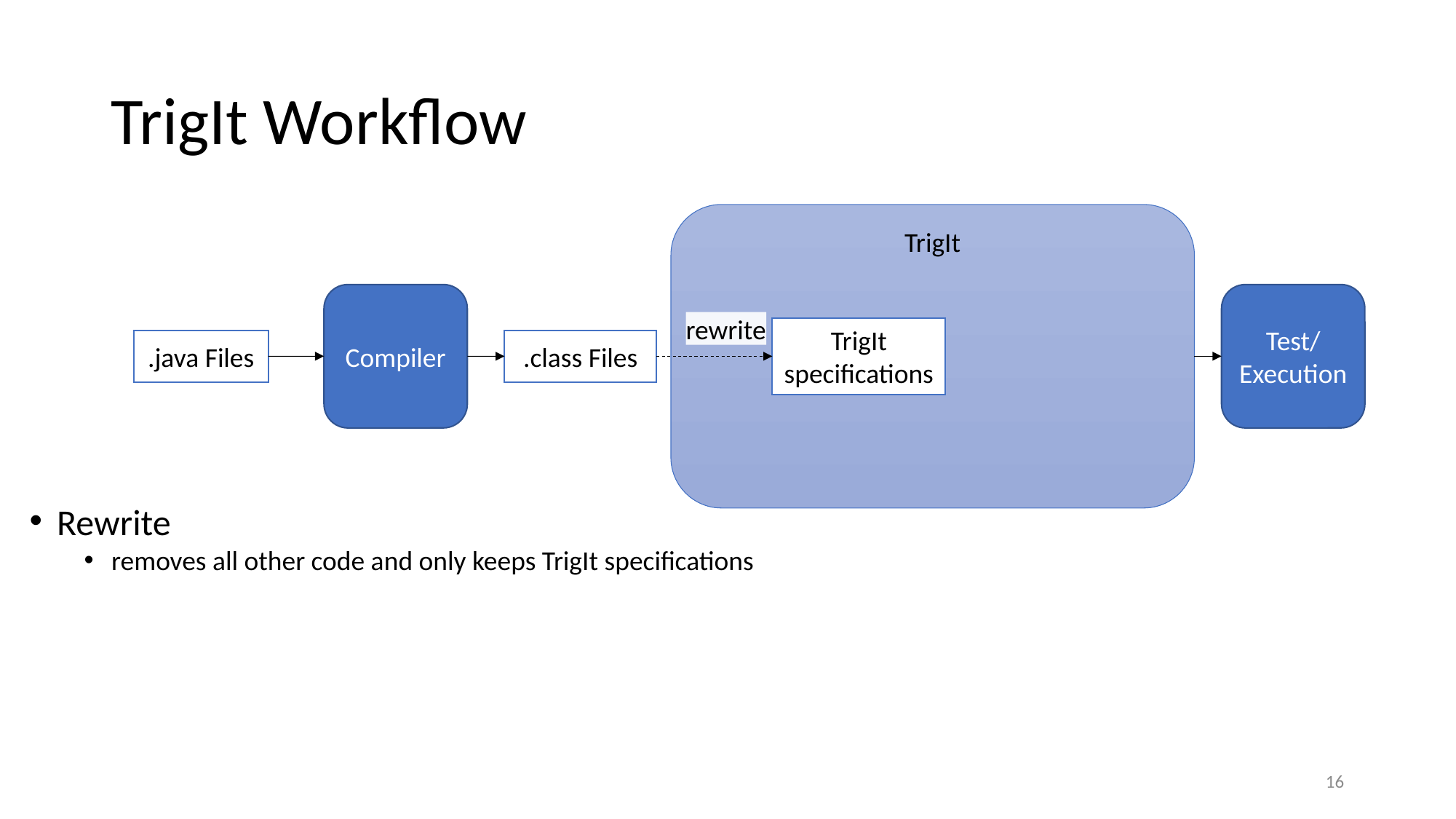

# TrigIt Workflow
TrigIt
Compiler
Test/
Execution
rewrite
TrigIt specifications
.class Files
.java Files
Rewrite
removes all other code and only keeps TrigIt specifications
16